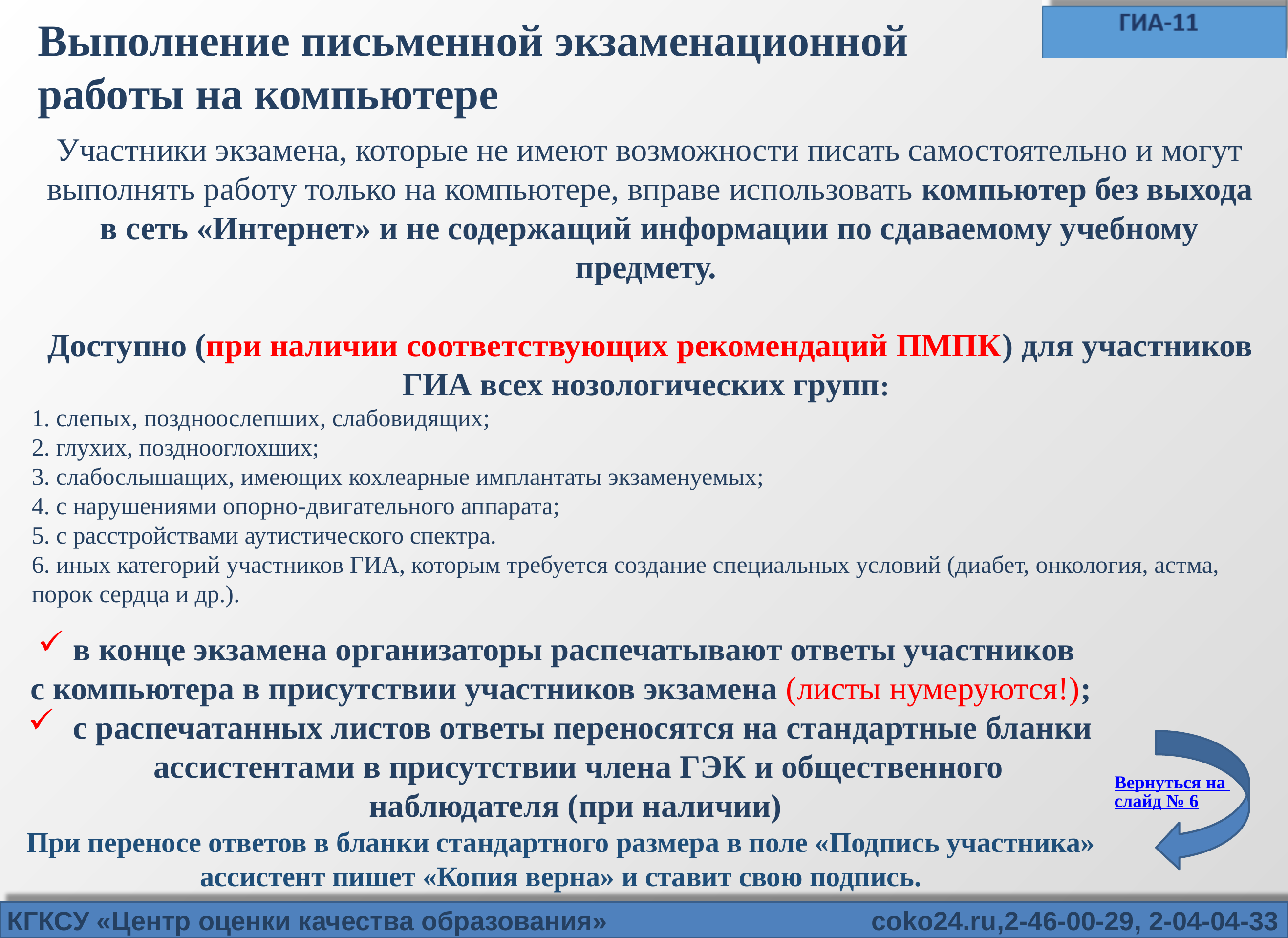

# Выполнение письменной экзаменационной работы на компьютере

Участники экзамена, которые не имеют возможности писать самостоятельно и могут выполнять работу только на компьютере, вправе использовать компьютер без выхода в сеть «Интернет» и не содержащий информации по сдаваемому учебному предмету.

Доступно (при наличии соответствующих рекомендаций ПМПК) для участников ГИА всех нозологических групп:
1. слепых, поздноослепших, слабовидящих;
2. глухих, позднооглохших;
3. слабослышащих, имеющих кохлеарные имплантаты экзаменуемых;
4. с нарушениями опорно-двигательного аппарата;
5. с расстройствами аутистического спектра.
6. иных категорий участников ГИА, которым требуется создание специальных условий (диабет, онкология, астма, порок сердца и др.).

 в конце экзамена организаторы распечатывают ответы участников  с компьютера в присутствии участников экзамена (листы нумеруются!);
 с распечатанных листов ответы переносятся на стандартные бланки ассистентами в присутствии члена ГЭК и общественного наблюдателя (при наличии)
При переносе ответов в бланки стандартного размера в поле «Подпись участника» ассистент пишет «Копия верна» и ставит свою подпись.

Вернуться на слайд № 6